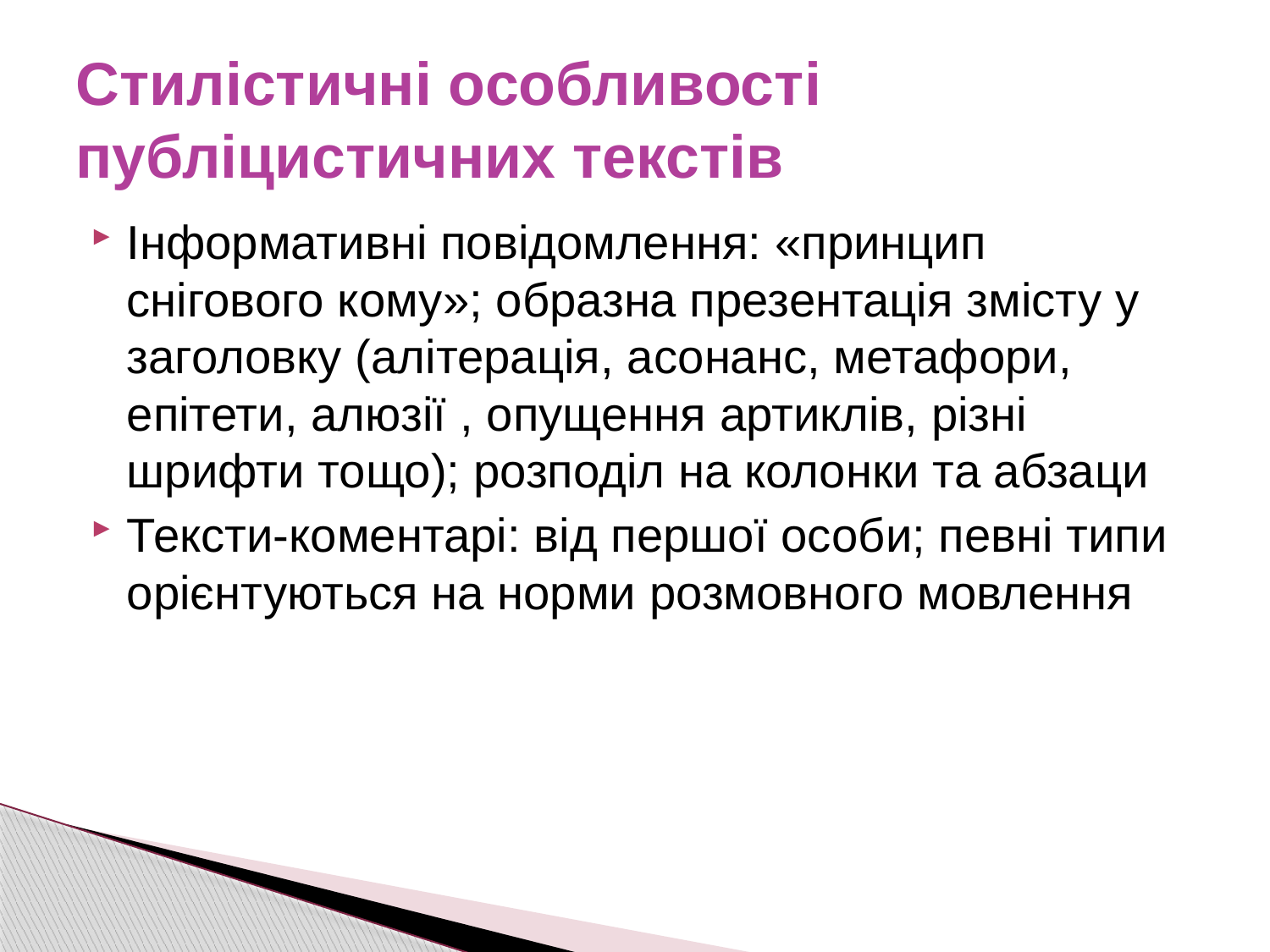

# Стилістичні особливості публіцистичних текстів
Інформативні повідомлення: «принцип снігового кому»; образна презентація змісту у заголовку (алітерація, асонанс, метафори, епітети, алюзії , опущення артиклів, різні шрифти тощо); розподіл на колонки та абзаци
Тексти-коментарі: від першої особи; певні типи орієнтуються на норми розмовного мовлення